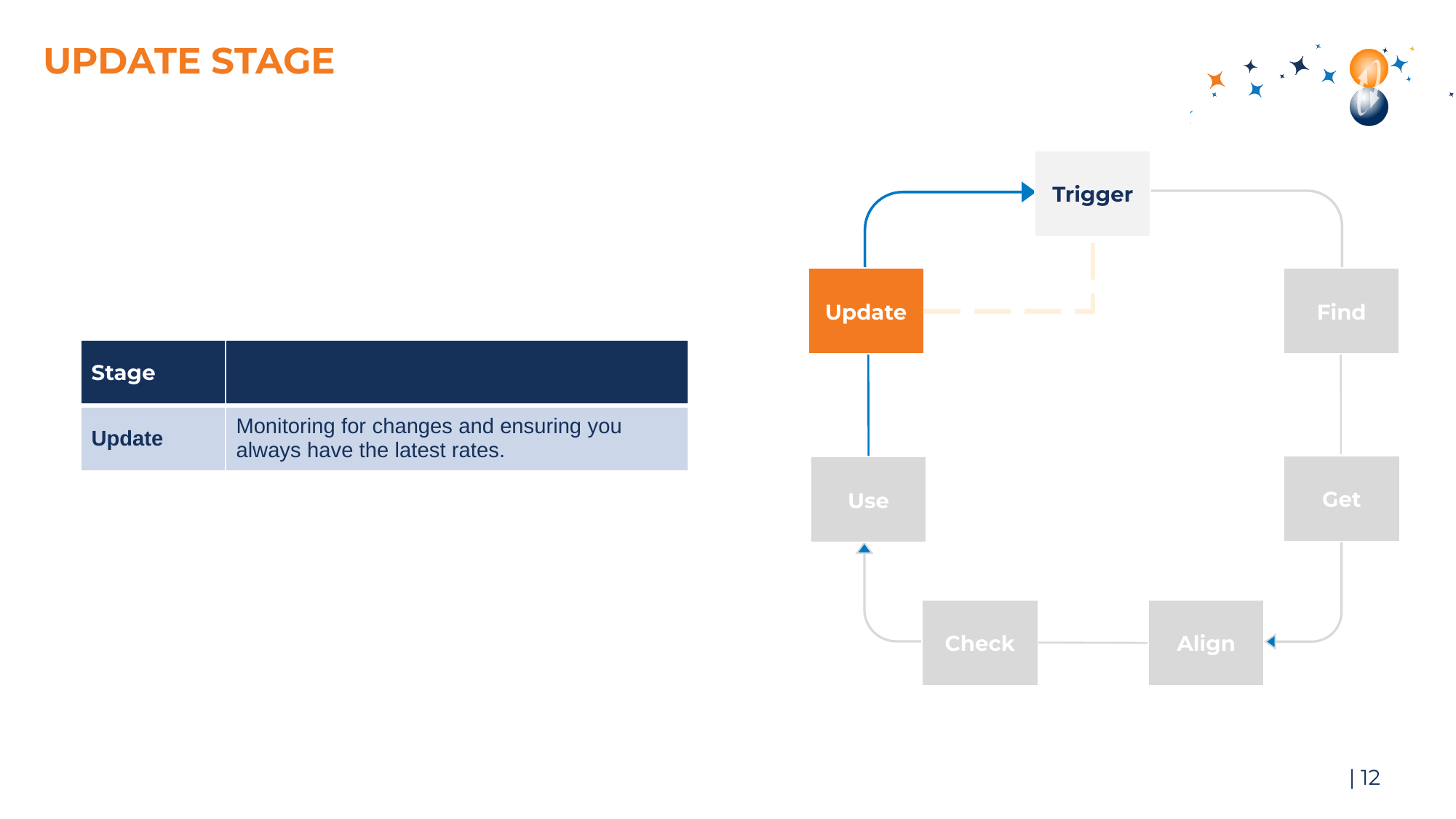

# UPDATE STAGE

Trigger

Update
Find
| Stage |  |
| --- | --- |
| Update | Monitoring for changes and ensuring you always have the latest rates. |
Get
Use

Check
Align